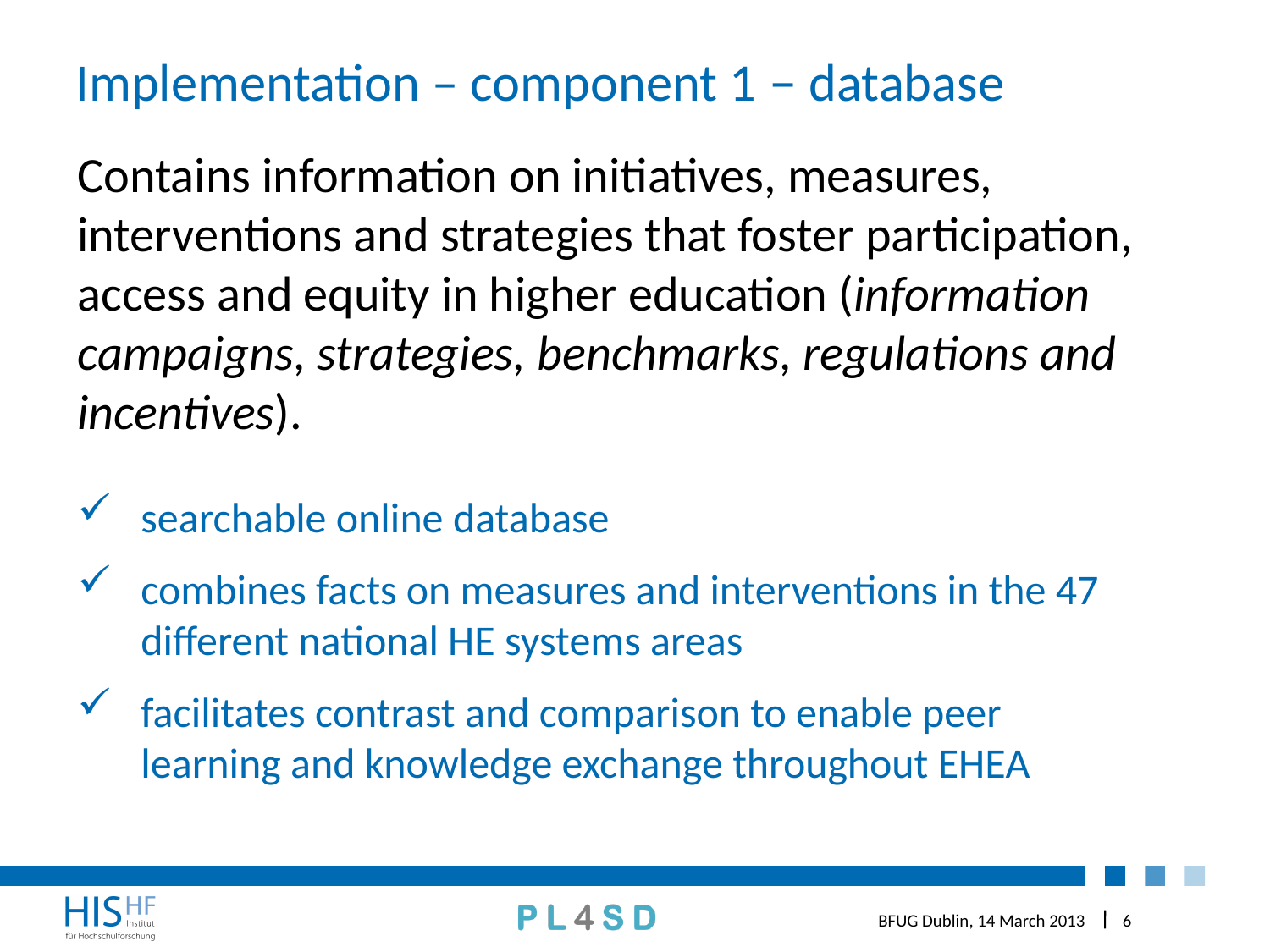

# Implementation – component 1 – database
Contains information on initiatives, measures, interventions and strategies that foster participation, access and equity in higher education (information campaigns, strategies, benchmarks, regulations and incentives).

searchable online database
combines facts on measures and interventions in the 47 different national HE systems areas
facilitates contrast and comparison to enable peer learning and knowledge exchange throughout EHEA